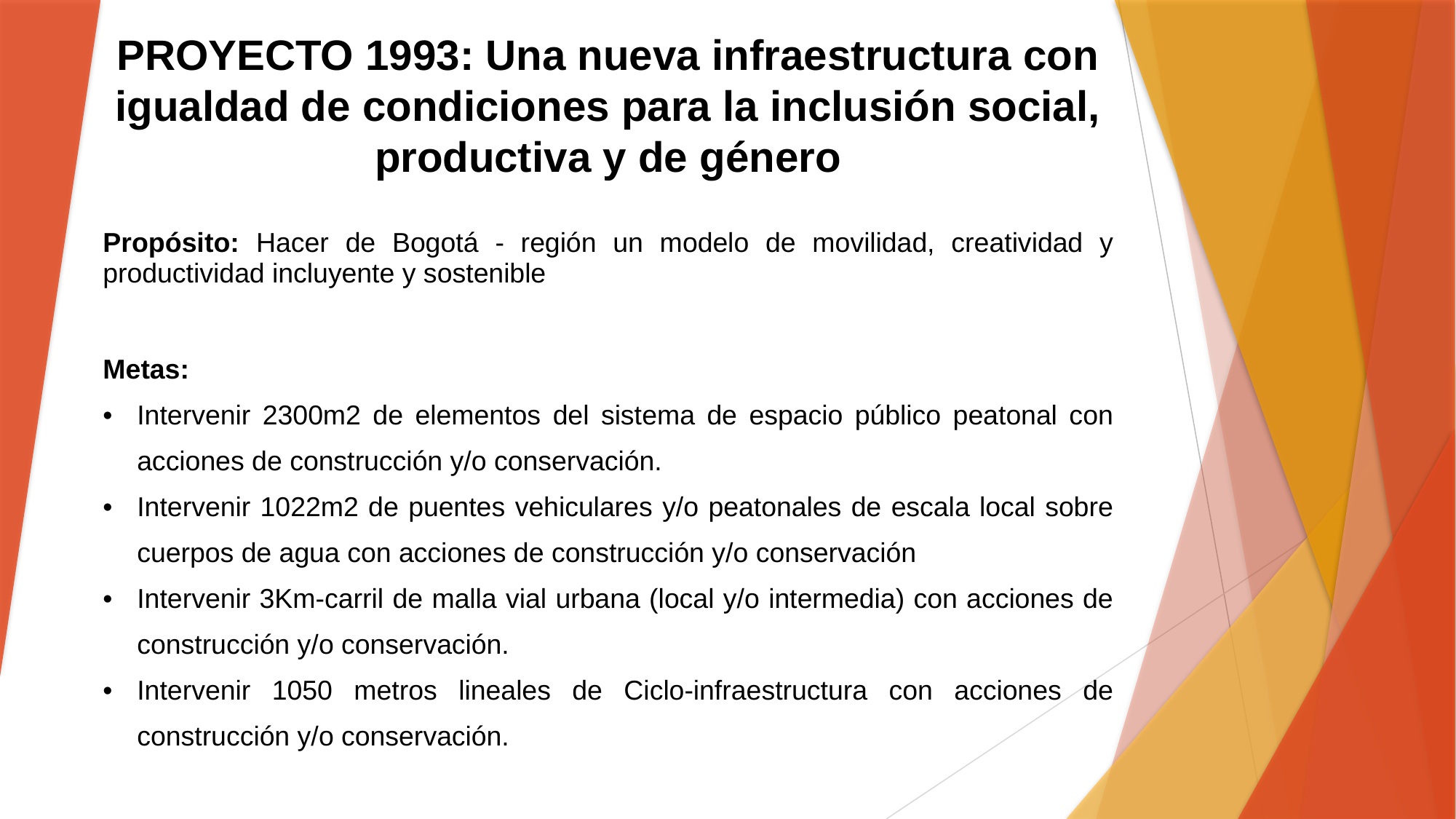

PROYECTO 1993: Una nueva infraestructura con igualdad de condiciones para la inclusión social, productiva y de género
| Propósito: Hacer de Bogotá - región un modelo de movilidad, creatividad y productividad incluyente y sostenible |
| --- |
| Metas: Intervenir 2300m2 de elementos del sistema de espacio público peatonal con acciones de construcción y/o conservación. Intervenir 1022m2 de puentes vehiculares y/o peatonales de escala local sobre cuerpos de agua con acciones de construcción y/o conservación Intervenir 3Km-carril de malla vial urbana (local y/o intermedia) con acciones de construcción y/o conservación. Intervenir 1050 metros lineales de Ciclo-infraestructura con acciones de construcción y/o conservación. |